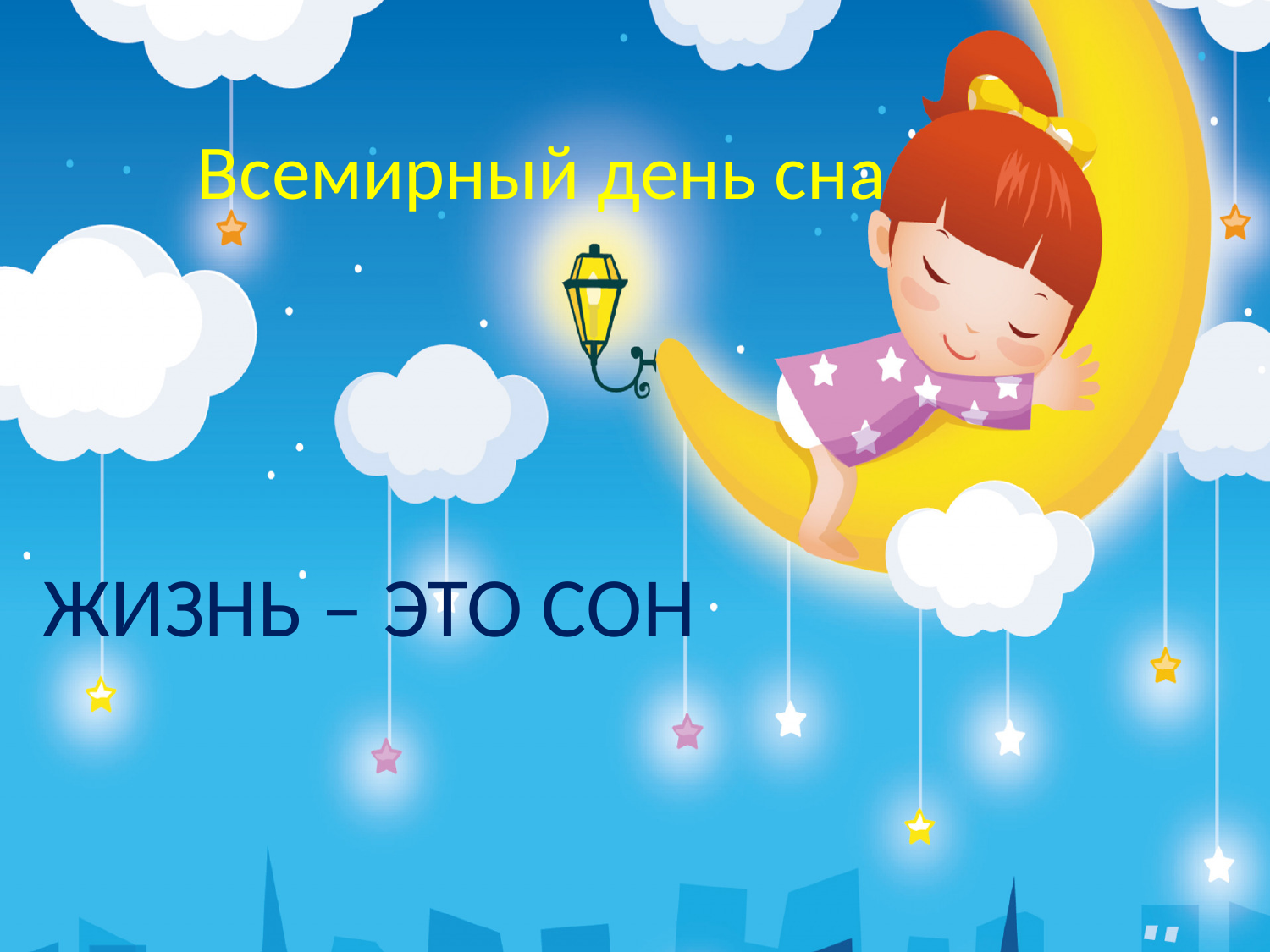

# Всемирный день сна
ЖИЗНЬ – ЭТО СОН